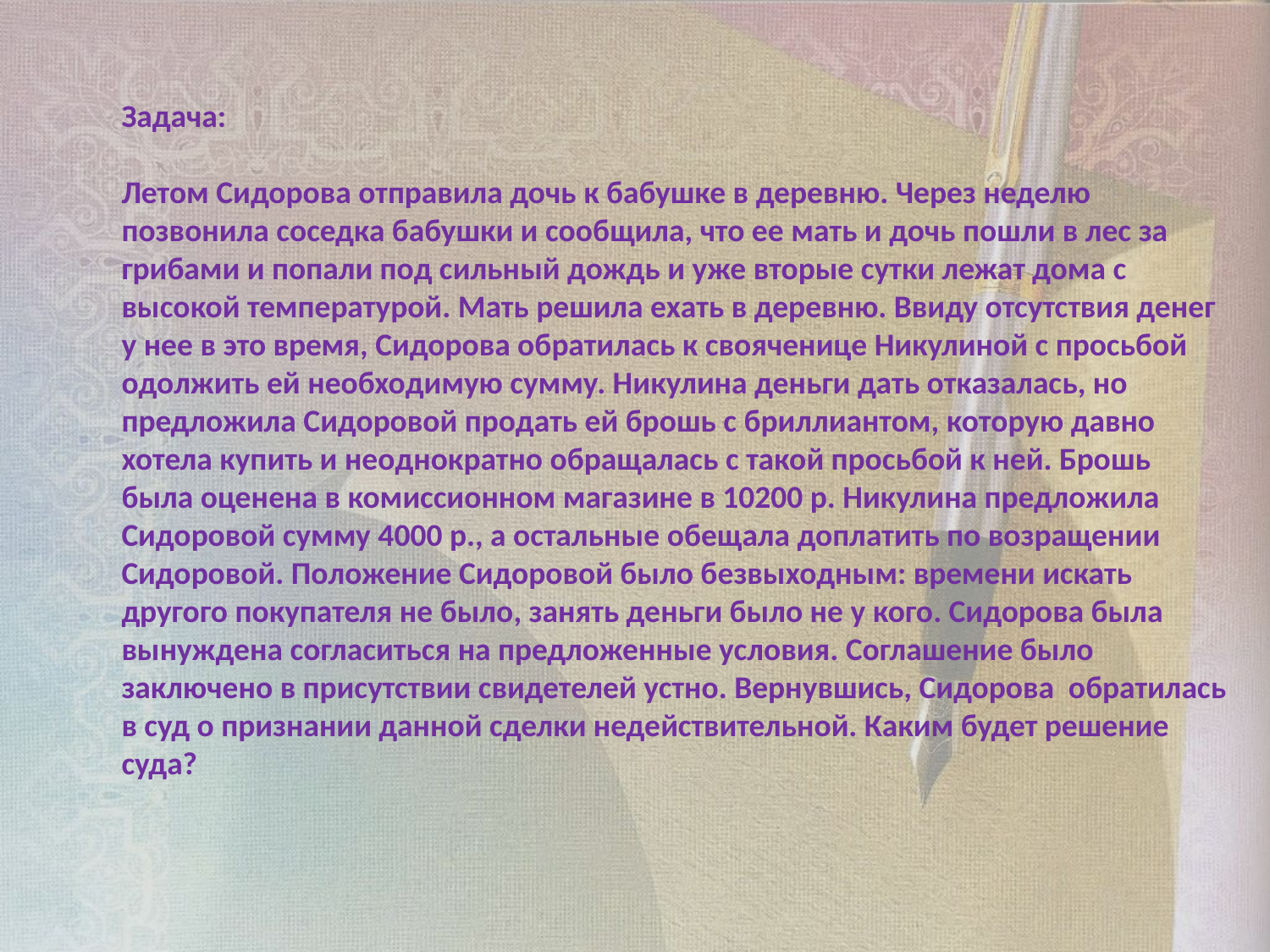

Задача:

Летом Сидорова отправила дочь к бабушке в деревню. Через неделю позвонила соседка бабушки и сообщила, что ее мать и дочь пошли в лес за грибами и попали под сильный дождь и уже вторые сутки лежат дома с высокой температурой. Мать решила ехать в деревню. Ввиду отсутствия денег у нее в это время, Сидорова обратилась к свояченице Никулиной с просьбой одолжить ей необходимую сумму. Никулина деньги дать отказалась, но предложила Сидоровой продать ей брошь с бриллиантом, которую давно хотела купить и неоднократно обращалась с такой просьбой к ней. Брошь была оценена в комиссионном магазине в 10200 р. Никулина предложила Сидоровой сумму 4000 р., а остальные обещала доплатить по возращении Сидоровой. Положение Сидоровой было безвыходным: времени искать другого покупателя не было, занять деньги было не у кого. Сидорова была вынуждена согласиться на предложенные условия. Соглашение было заключено в присутствии свидетелей устно. Вернувшись, Сидорова  обратилась в суд о признании данной сделки недействительной. Каким будет решение суда?